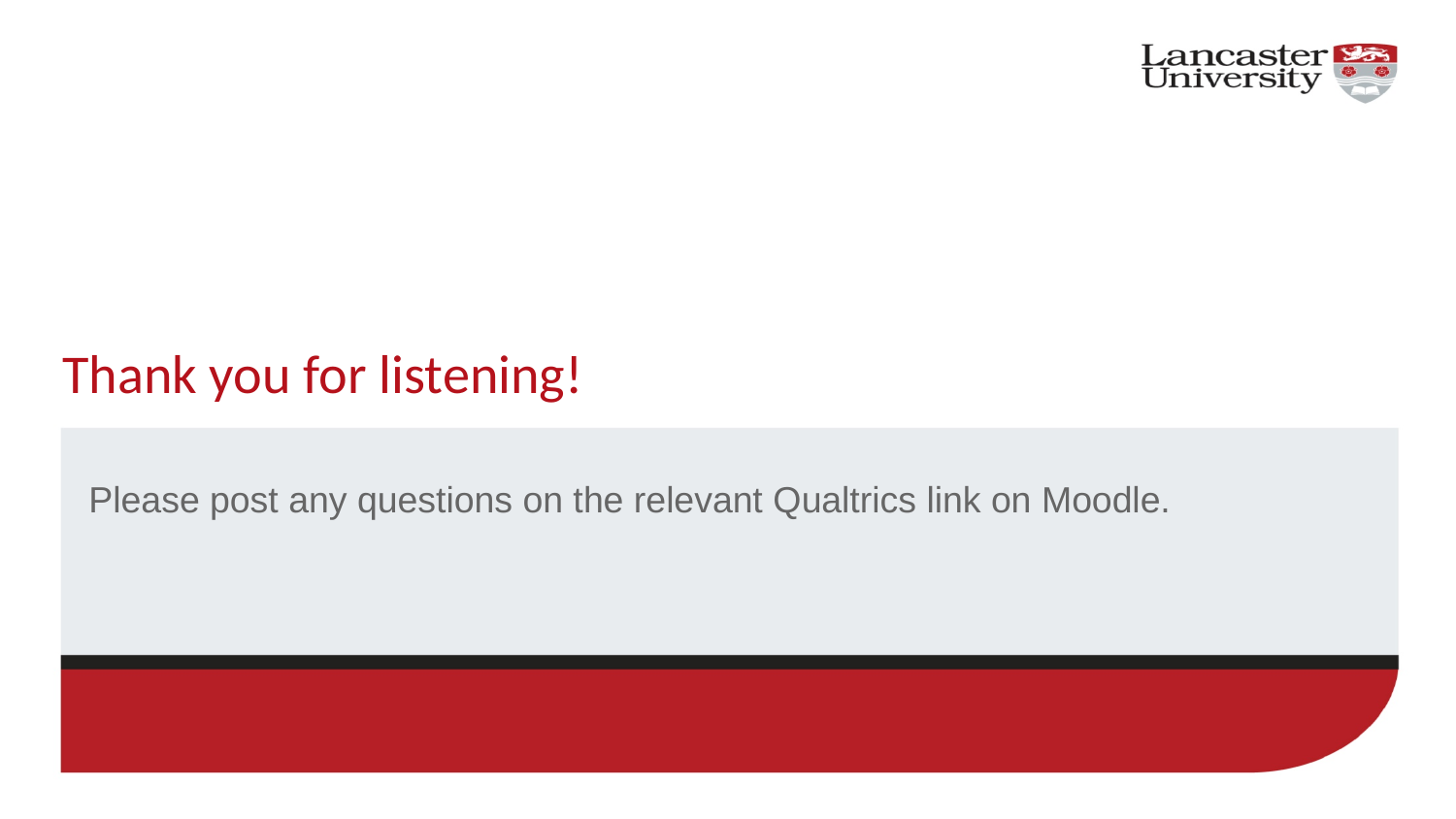

# Thank you for listening!
Please post any questions on the relevant Qualtrics link on Moodle.